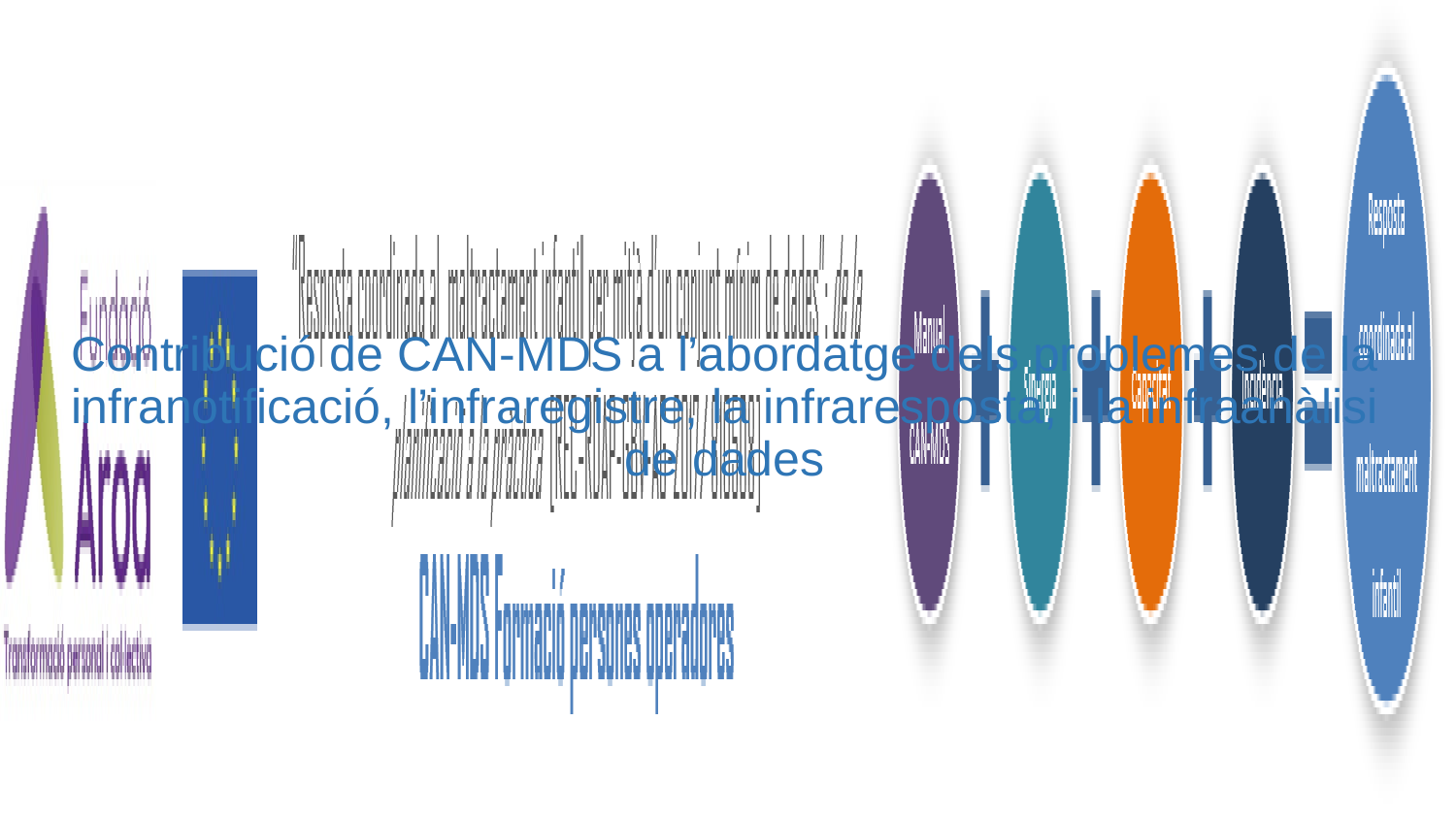

Contribució de CAN-MDS a l’abordatge dels problemes de la infranotificació, l’infraregistre, la infraresposta, i la infraanàlisi de dades